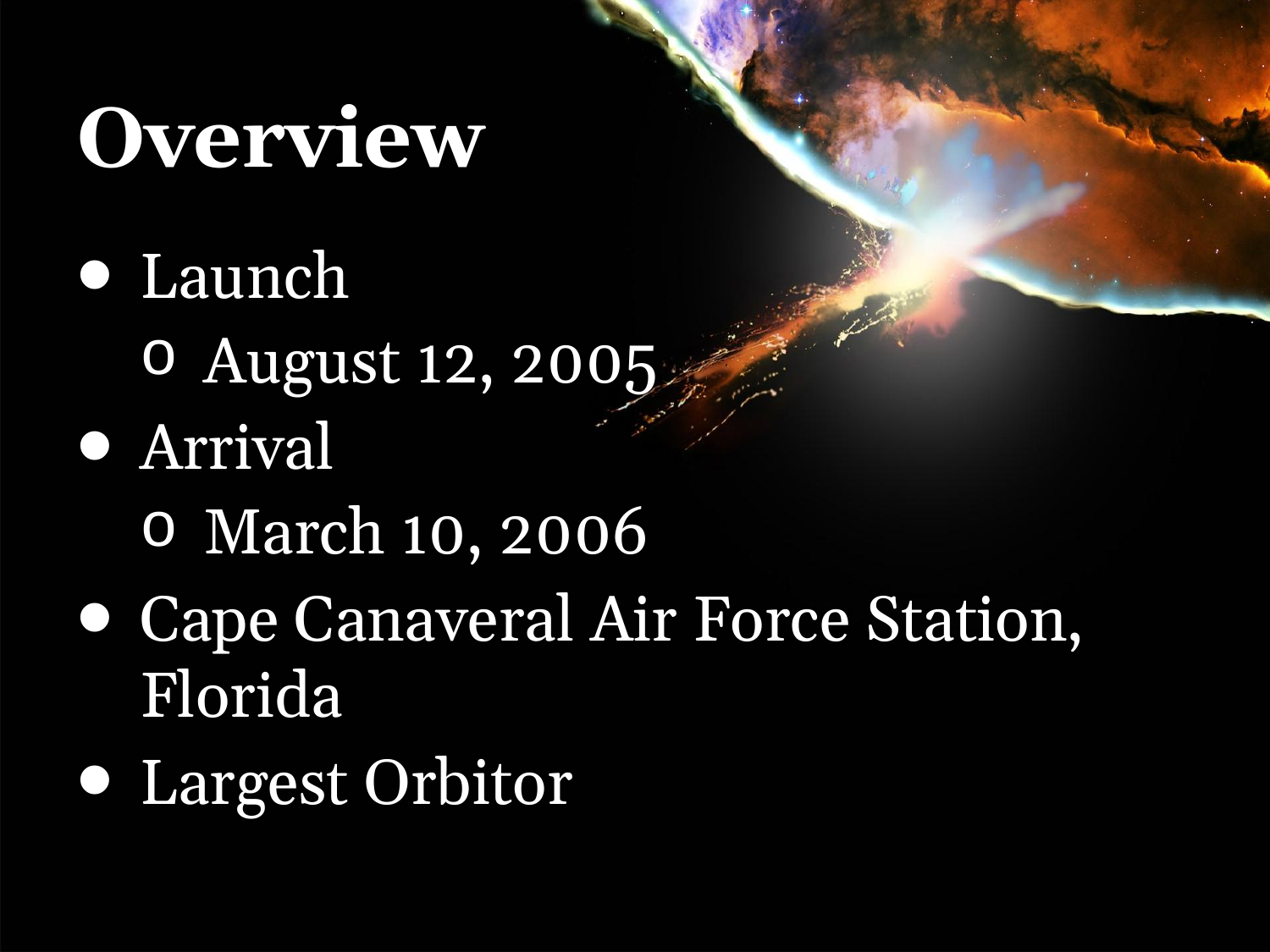

# Overview
Launch
August 12, 2005
Arrival
March 10, 2006
Cape Canaveral Air Force Station, Florida
Largest Orbitor